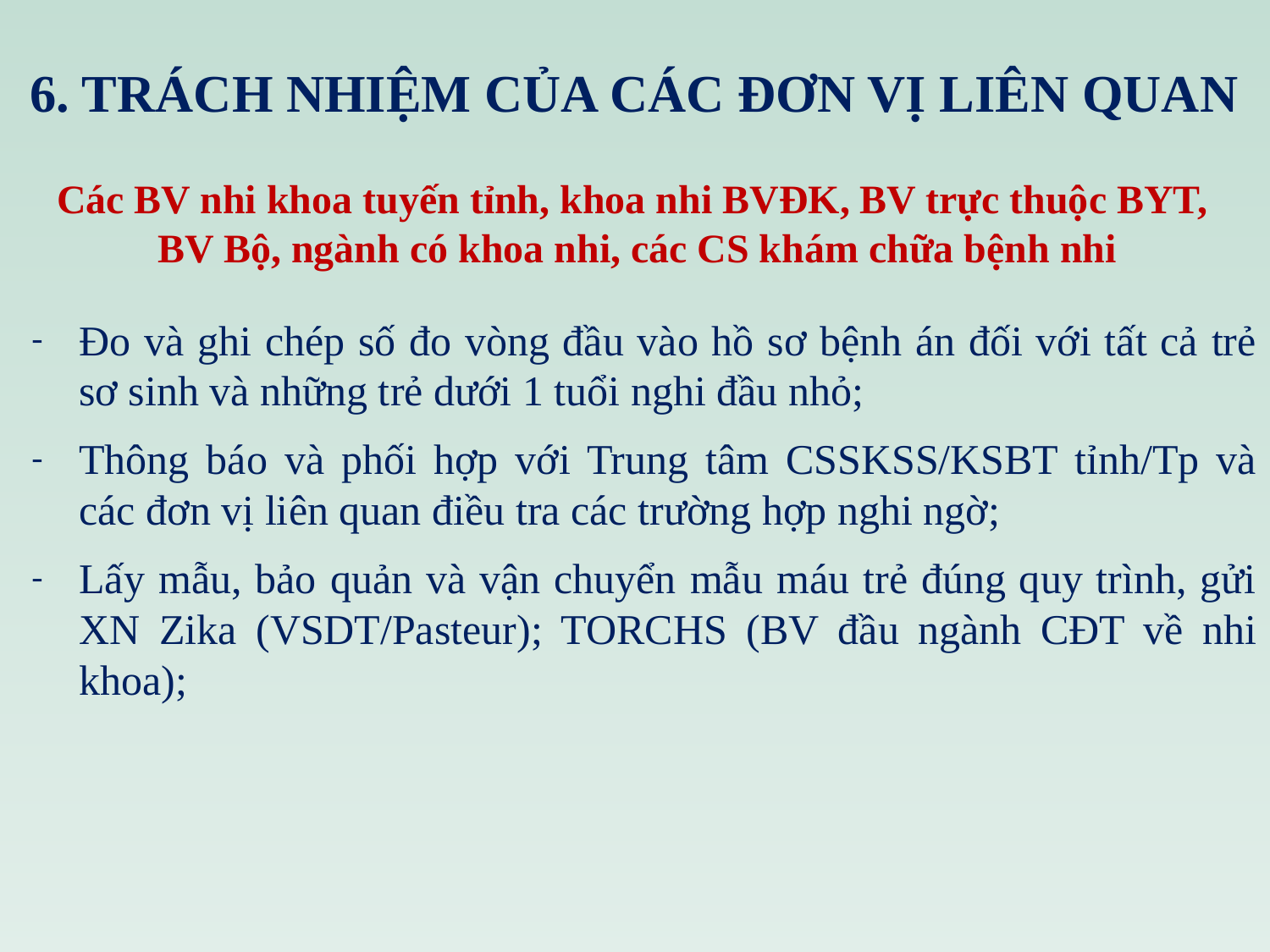

# 6. TRÁCH NHIỆM CỦA CÁC ĐƠN VỊ LIÊN QUAN
Các BV nhi khoa tuyến tỉnh, khoa nhi BVĐK, BV trực thuộc BYT,
BV Bộ, ngành có khoa nhi, các CS khám chữa bệnh nhi
Đo và ghi chép số đo vòng đầu vào hồ sơ bệnh án đối với tất cả trẻ sơ sinh và những trẻ dưới 1 tuổi nghi đầu nhỏ;
Thông báo và phối hợp với Trung tâm CSSKSS/KSBT tỉnh/Tp và các đơn vị liên quan điều tra các trường hợp nghi ngờ;
Lấy mẫu, bảo quản và vận chuyển mẫu máu trẻ đúng quy trình, gửi XN Zika (VSDT/Pasteur); TORCHS (BV đầu ngành CĐT về nhi khoa);